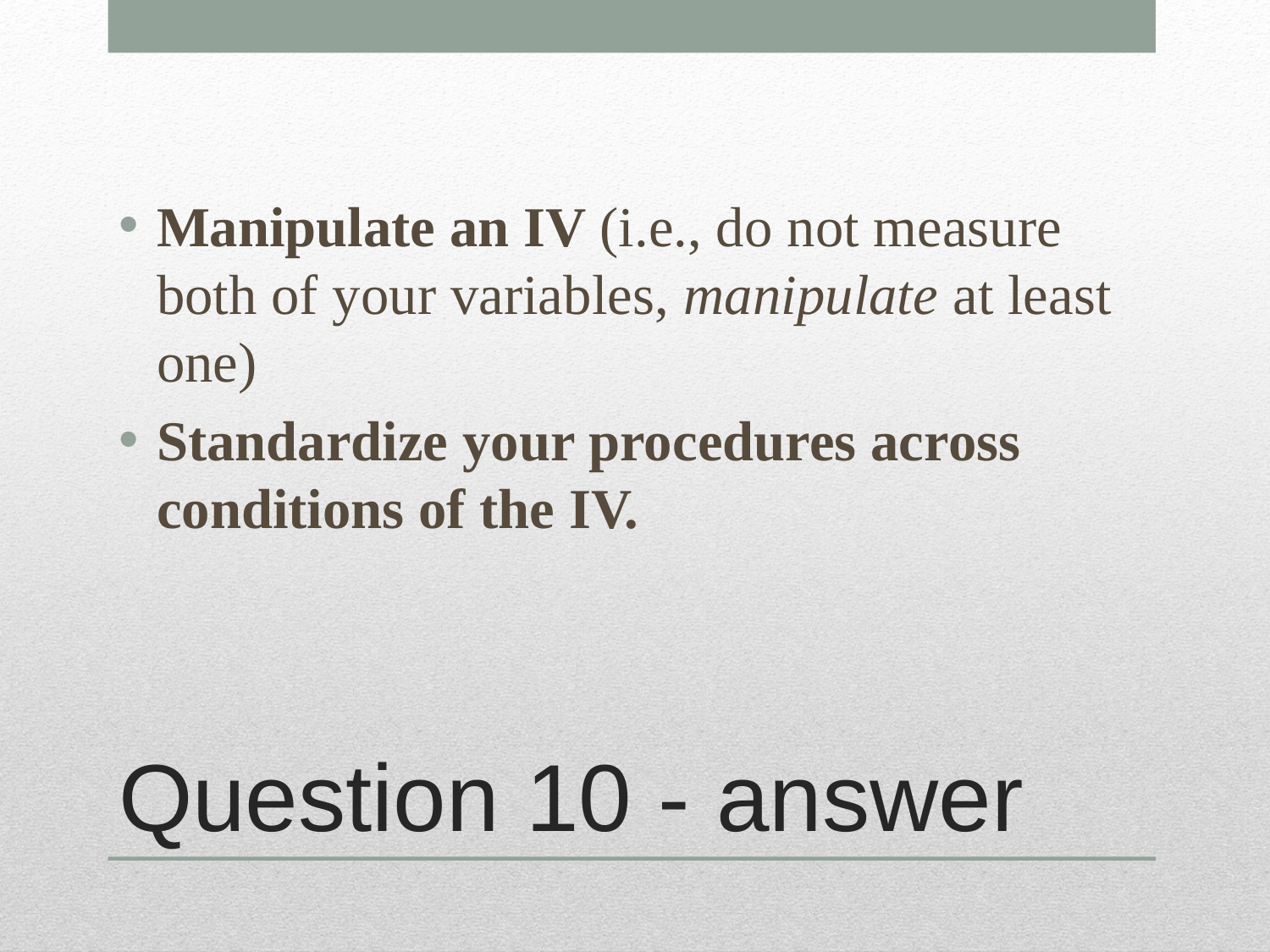

Manipulate an IV (i.e., do not measure both of your variables, manipulate at least one)
Standardize your procedures across conditions of the IV.
# Question 10 - answer